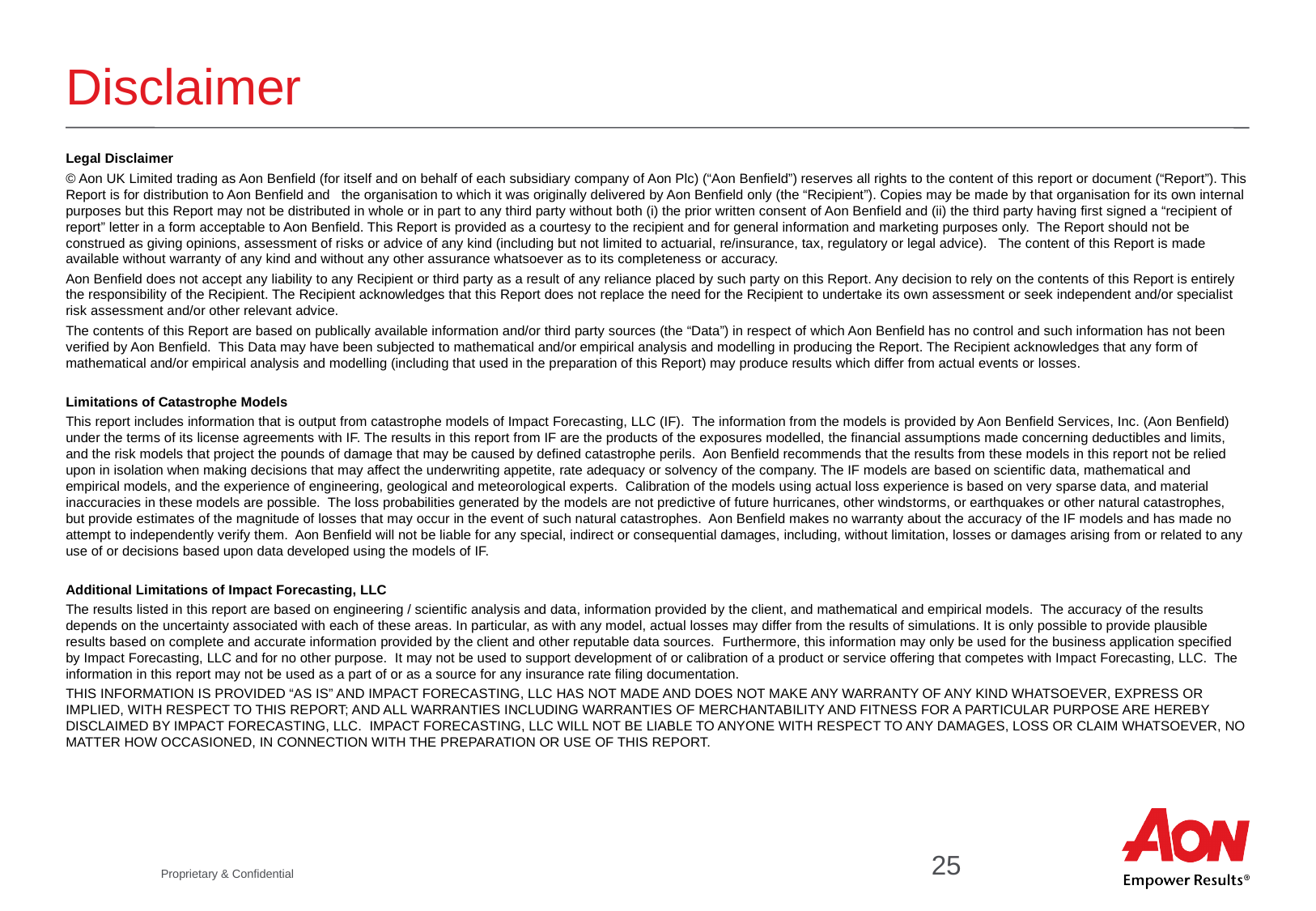

# Disclaimer
Legal Disclaimer
© Aon UK Limited trading as Aon Benfield (for itself and on behalf of each subsidiary company of Aon Plc) (“Aon Benfield”) reserves all rights to the content of this report or document (“Report”). This Report is for distribution to Aon Benfield and   the organisation to which it was originally delivered by Aon Benfield only (the “Recipient”). Copies may be made by that organisation for its own internal purposes but this Report may not be distributed in whole or in part to any third party without both (i) the prior written consent of Aon Benfield and (ii) the third party having first signed a “recipient of report” letter in a form acceptable to Aon Benfield. This Report is provided as a courtesy to the recipient and for general information and marketing purposes only.  The Report should not be construed as giving opinions, assessment of risks or advice of any kind (including but not limited to actuarial, re/insurance, tax, regulatory or legal advice).   The content of this Report is made available without warranty of any kind and without any other assurance whatsoever as to its completeness or accuracy.
Aon Benfield does not accept any liability to any Recipient or third party as a result of any reliance placed by such party on this Report. Any decision to rely on the contents of this Report is entirely the responsibility of the Recipient. The Recipient acknowledges that this Report does not replace the need for the Recipient to undertake its own assessment or seek independent and/or specialist risk assessment and/or other relevant advice.
The contents of this Report are based on publically available information and/or third party sources (the “Data”) in respect of which Aon Benfield has no control and such information has not been verified by Aon Benfield.  This Data may have been subjected to mathematical and/or empirical analysis and modelling in producing the Report. The Recipient acknowledges that any form of mathematical and/or empirical analysis and modelling (including that used in the preparation of this Report) may produce results which differ from actual events or losses.

Limitations of Catastrophe Models
This report includes information that is output from catastrophe models of Impact Forecasting, LLC (IF).  The information from the models is provided by Aon Benfield Services, Inc. (Aon Benfield) under the terms of its license agreements with IF. The results in this report from IF are the products of the exposures modelled, the financial assumptions made concerning deductibles and limits, and the risk models that project the pounds of damage that may be caused by defined catastrophe perils.  Aon Benfield recommends that the results from these models in this report not be relied upon in isolation when making decisions that may affect the underwriting appetite, rate adequacy or solvency of the company. The IF models are based on scientific data, mathematical and empirical models, and the experience of engineering, geological and meteorological experts.  Calibration of the models using actual loss experience is based on very sparse data, and material inaccuracies in these models are possible.  The loss probabilities generated by the models are not predictive of future hurricanes, other windstorms, or earthquakes or other natural catastrophes, but provide estimates of the magnitude of losses that may occur in the event of such natural catastrophes.  Aon Benfield makes no warranty about the accuracy of the IF models and has made no attempt to independently verify them.  Aon Benfield will not be liable for any special, indirect or consequential damages, including, without limitation, losses or damages arising from or related to any use of or decisions based upon data developed using the models of IF.

Additional Limitations of Impact Forecasting, LLC
The results listed in this report are based on engineering / scientific analysis and data, information provided by the client, and mathematical and empirical models.  The accuracy of the results depends on the uncertainty associated with each of these areas. In particular, as with any model, actual losses may differ from the results of simulations. It is only possible to provide plausible results based on complete and accurate information provided by the client and other reputable data sources.  Furthermore, this information may only be used for the business application specified by Impact Forecasting, LLC and for no other purpose.  It may not be used to support development of or calibration of a product or service offering that competes with Impact Forecasting, LLC.  The  information in this report may not be used as a part of or as a source for any insurance rate filing documentation.
THIS INFORMATION IS PROVIDED “AS IS” AND IMPACT FORECASTING, LLC HAS NOT MADE AND DOES NOT MAKE ANY WARRANTY OF ANY KIND WHATSOEVER, EXPRESS OR IMPLIED, WITH RESPECT TO THIS REPORT; AND ALL WARRANTIES INCLUDING WARRANTIES OF MERCHANTABILITY AND FITNESS FOR A PARTICULAR PURPOSE ARE HEREBY DISCLAIMED BY IMPACT FORECASTING, LLC.  IMPACT FORECASTING, LLC WILL NOT BE LIABLE TO ANYONE WITH RESPECT TO ANY DAMAGES, LOSS OR CLAIM WHATSOEVER, NO MATTER HOW OCCASIONED, IN CONNECTION WITH THE PREPARATION OR USE OF THIS REPORT.